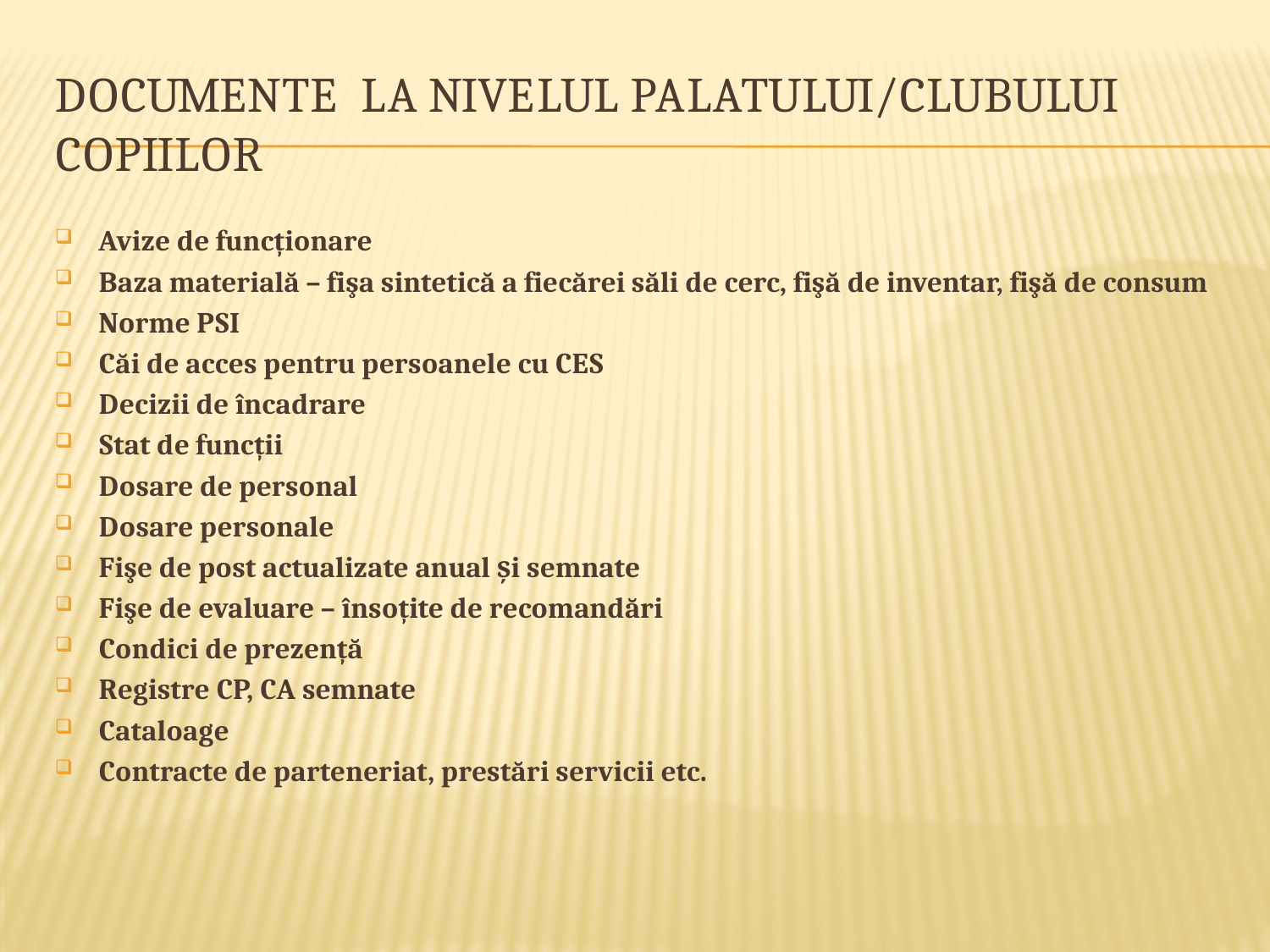

# DOCUMENTE  LA NIVELUL PALATULUI/CLUBULUI COPIILOR
Avize de funcţionare
Baza materială – fişa sintetică a fiecărei săli de cerc, fişă de inventar, fişă de consum
Norme PSI
Căi de acces pentru persoanele cu CES
Decizii de încadrare
Stat de funcţii
Dosare de personal
Dosare personale
Fişe de post actualizate anual și semnate
Fişe de evaluare – însoţite de recomandări
Condici de prezenţă
Registre CP, CA semnate
Cataloage
Contracte de parteneriat, prestări servicii etc.